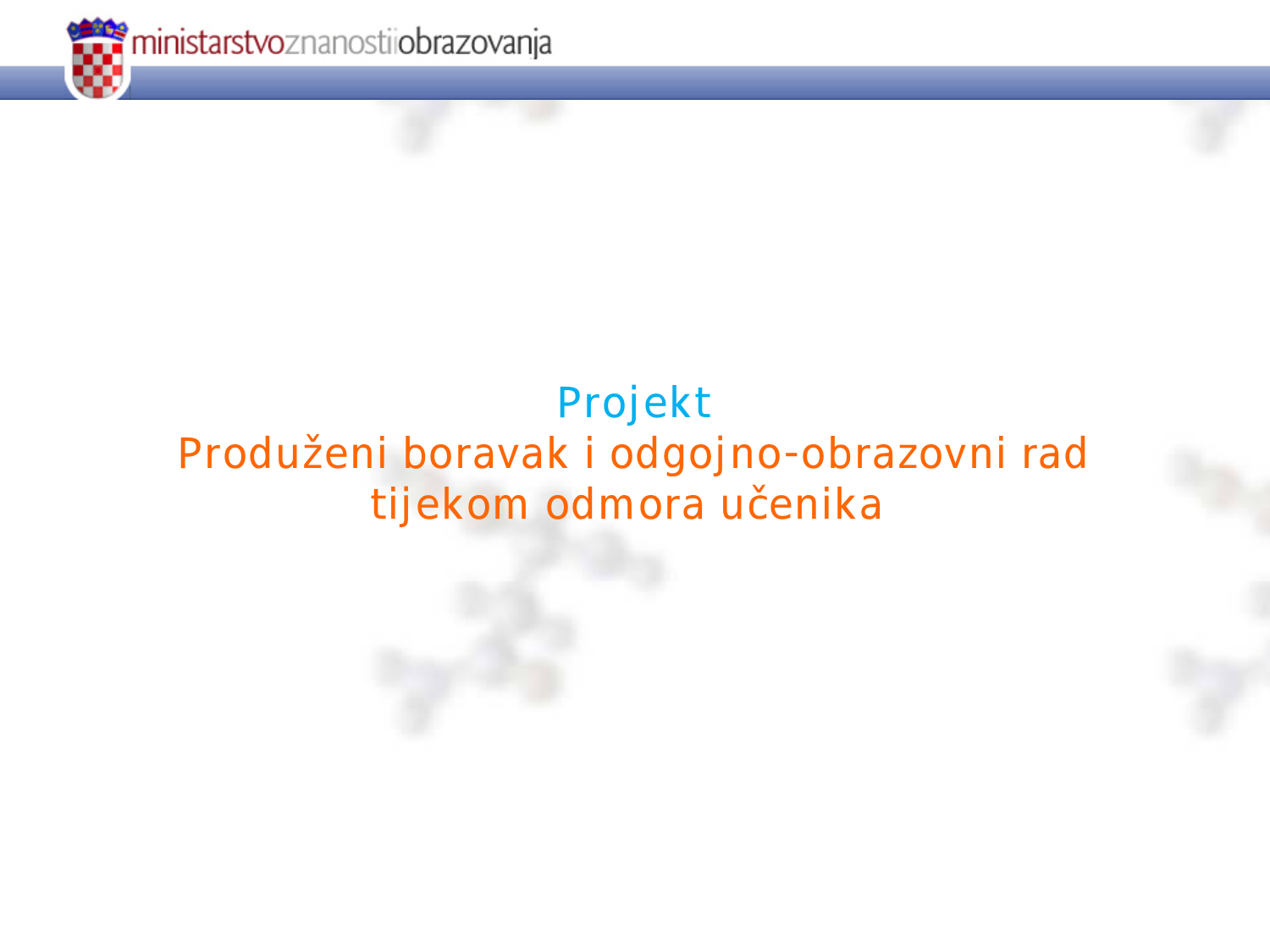

Projekt
Produženi boravak i odgojno-obrazovni rad tijekom odmora učenika